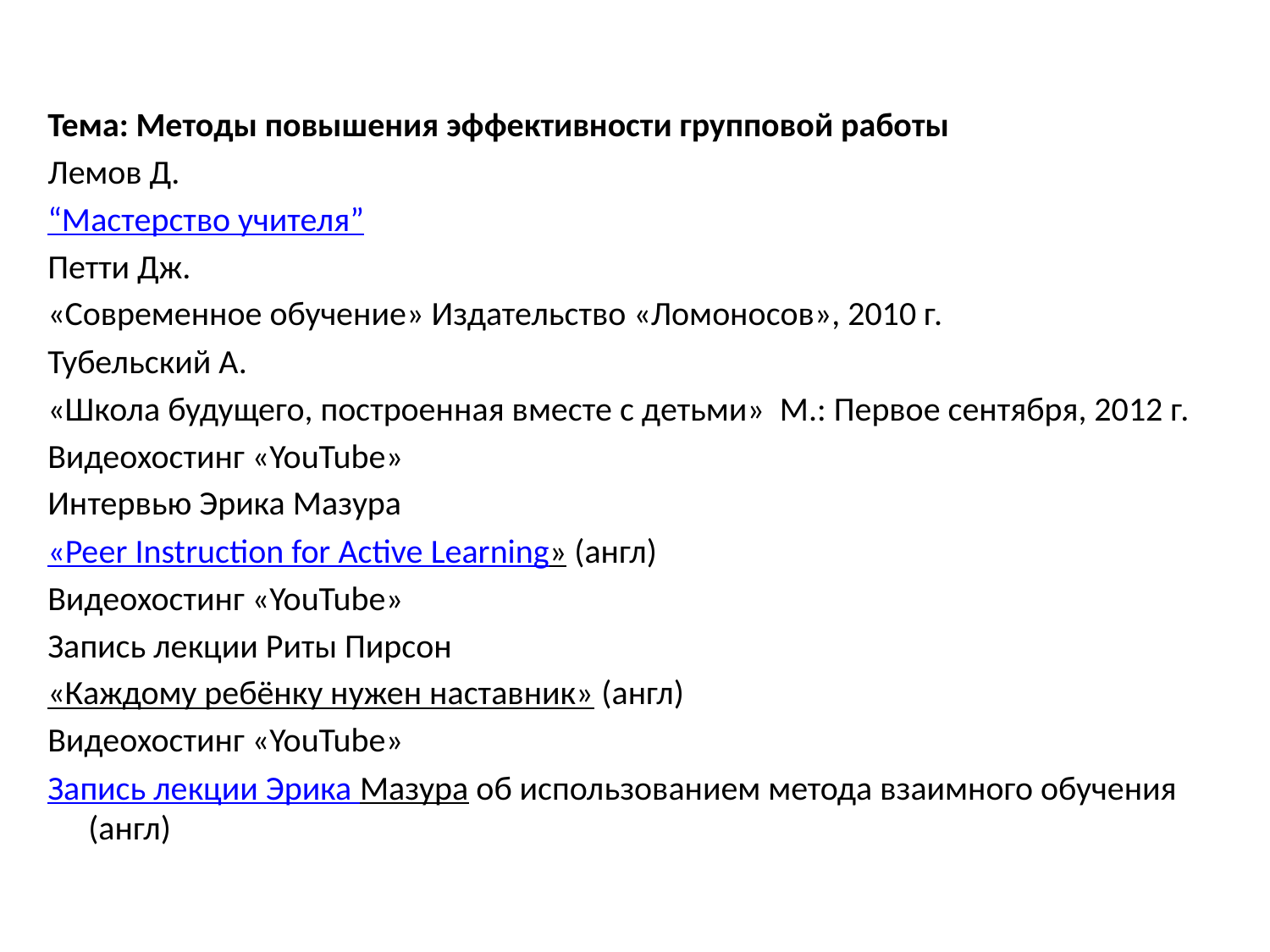

Тема: Методы повышения эффективности групповой работы
Лемов Д.
“Мастерство учителя”
Петти Дж.
«Современное обучение» Издательство «Ломоносов», 2010 г.
Тубельский А.
«Школа будущего, построенная вместе с детьми»  М.: Первое сентября, 2012 г.
Видеохостинг «YouTube»
Интервью Эрика Мазура
«Peer Instruction for Active Learning» (англ)
Видеохостинг «YouTube»
Запись лекции Риты Пирсон
«Каждому ребёнку нужен наставник» (англ)
Видеохостинг «YouTube»
Запись лекции Эрика Мазура об использованием метода взаимного обучения (англ)